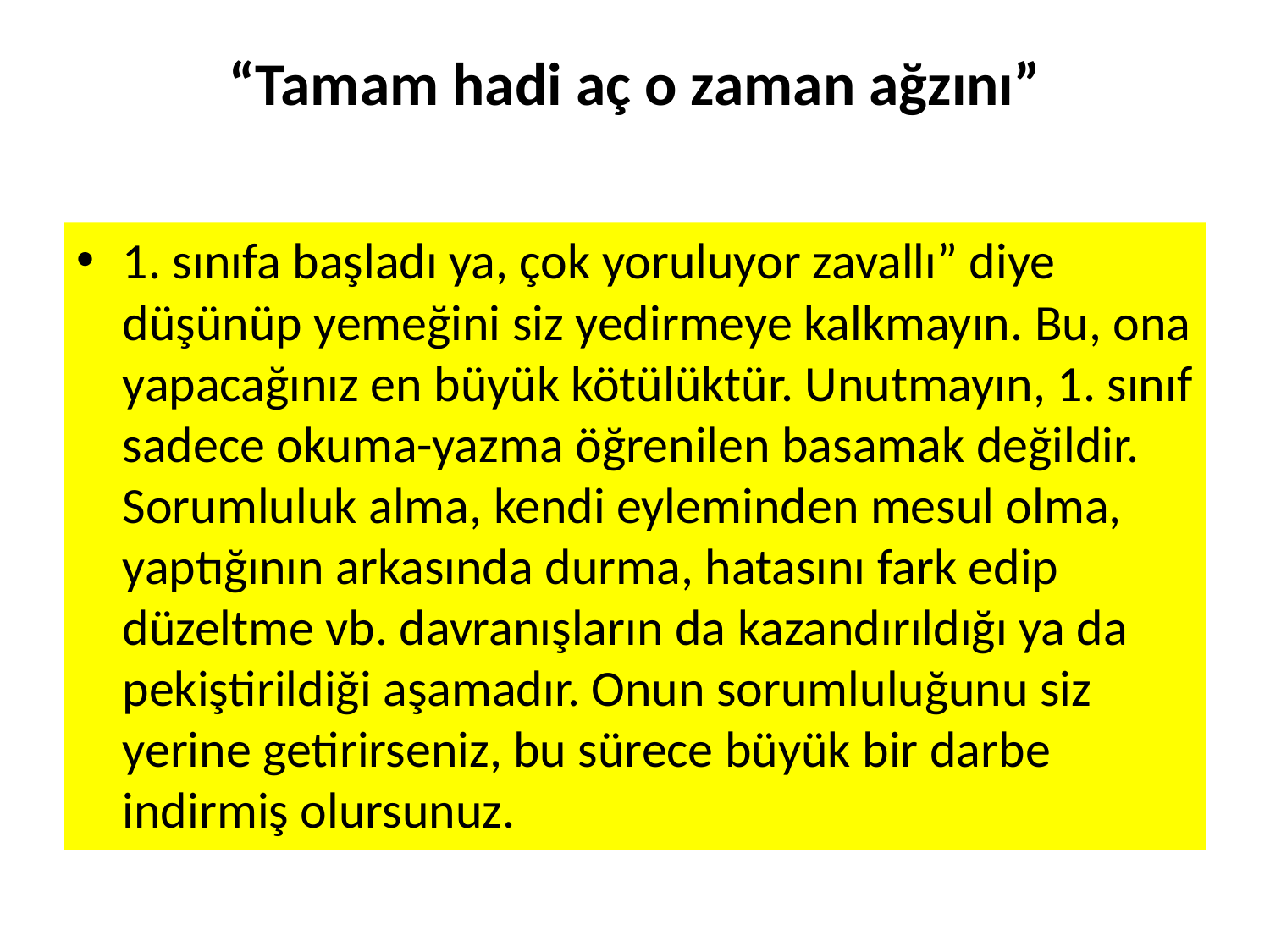

# “Tamam hadi aç o zaman ağzını”
1. sınıfa başladı ya, çok yoruluyor zavallı” diye düşünüp yemeğini siz yedirmeye kalkmayın. Bu, ona yapacağınız en büyük kötülüktür. Unutmayın, 1. sınıf sadece okuma-yazma öğrenilen basamak değildir. Sorumluluk alma, kendi eyleminden mesul olma, yaptığının arkasında durma, hatasını fark edip düzeltme vb. davranışların da kazandırıldığı ya da pekiştirildiği aşamadır. Onun sorumluluğunu siz yerine getirirseniz, bu sürece büyük bir darbe indirmiş olursunuz.